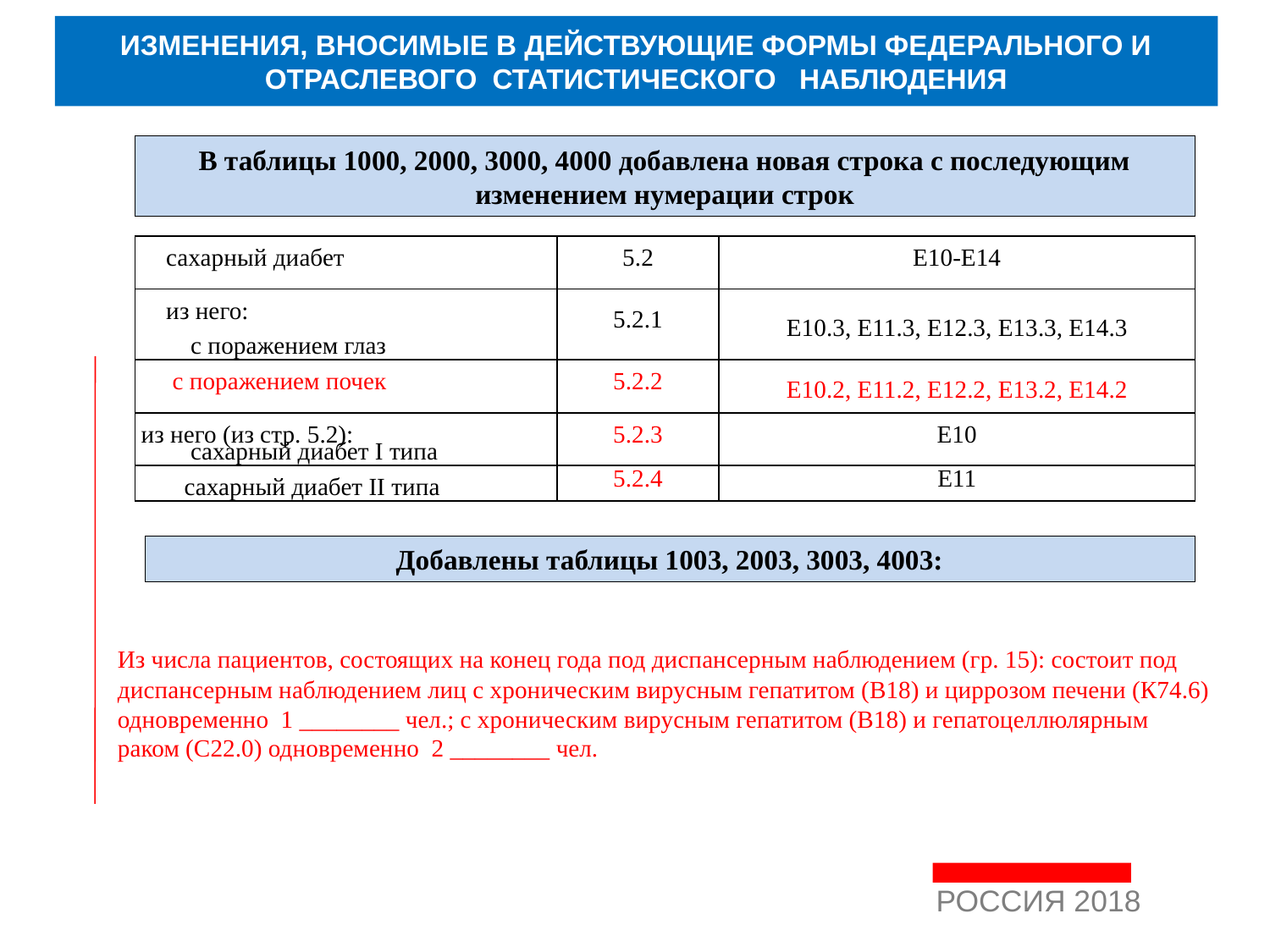

ИЗМЕНЕНИЯ, ВНОСИМЫЕ В ДЕЙСТВУЮЩИЕ ФОРМЫ ФЕДЕРАЛЬНОГО И ОТРАСЛЕВОГО  СТАТИСТИЧЕСКОГО   НАБЛЮДЕНИЯ
В таблицы 1000, 2000, 3000, 4000 добавлена новая строка с последующим изменением нумерации строк
| сахарный диабет | 5.2 | Е10-Е14 |
| --- | --- | --- |
| из него: с поражением глаз | 5.2.1 | Е10.3, Е11.3, Е12.3, Е13.3, Е14.3 |
| с поражением почек | 5.2.2 | Е10.2, Е11.2, Е12.2, Е13.2, Е14.2 |
| из него (из стр. 5.2): сахарный диабет I типа | 5.2.3 | Е10 |
| сахарный диабет II типа | 5.2.4 | Е11 |

Добавлены таблицы 1003, 2003, 3003, 4003:

Из числа пациентов, состоящих на конец года под диспансерным наблюдением (гр. 15): состоит под диспансерным наблюдением лиц с хроническим вирусным гепатитом (В18) и циррозом печени (К74.6) одновременно  1 ________ чел.; с хроническим вирусным гепатитом (В18) и гепатоцеллюлярным раком (С22.0) одновременно  2 ________ чел.

РОССИЯ 2018